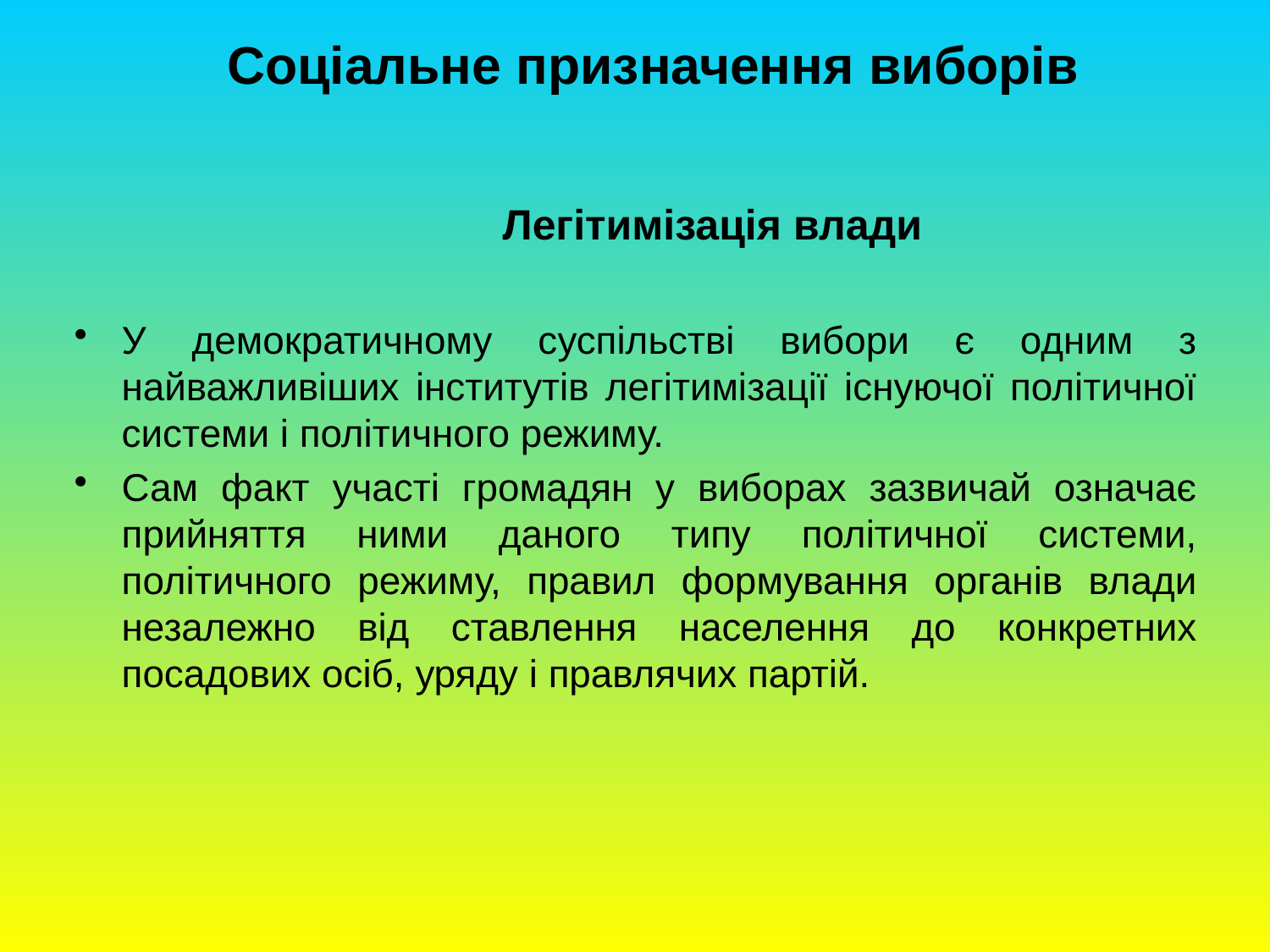

# Соціальне призначення виборів
				Легітимізація влади

У демократичному суспільстві вибори є одним з найважливіших інститутів легітимізації існуючої політичної системи і політичного режиму.
Сам факт участі громадян у виборах зазвичай означає прийняття ними даного типу політичної системи, політичного режиму, правил формування органів влади незалежно від ставлення населення до конкретних посадових осіб, уряду і правлячих партій.